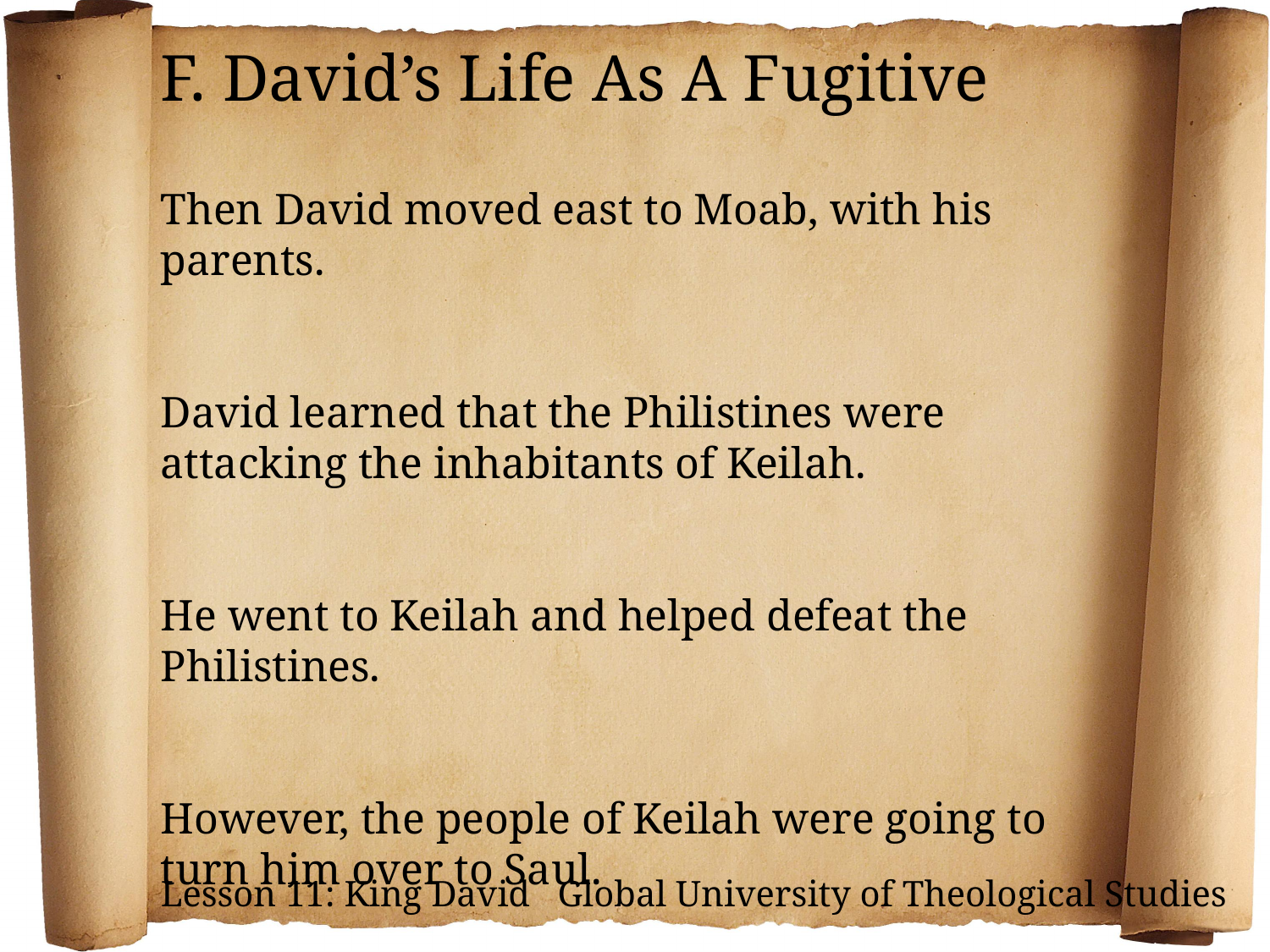

F. David’s Life As A Fugitive
Then David moved east to Moab, with his parents.

David learned that the Philistines were attacking the inhabitants of Keilah.

He went to Keilah and helped defeat the Philistines.

However, the people of Keilah were going to turn him over to Saul.
Lesson 11: King David   Global University of Theological Studies